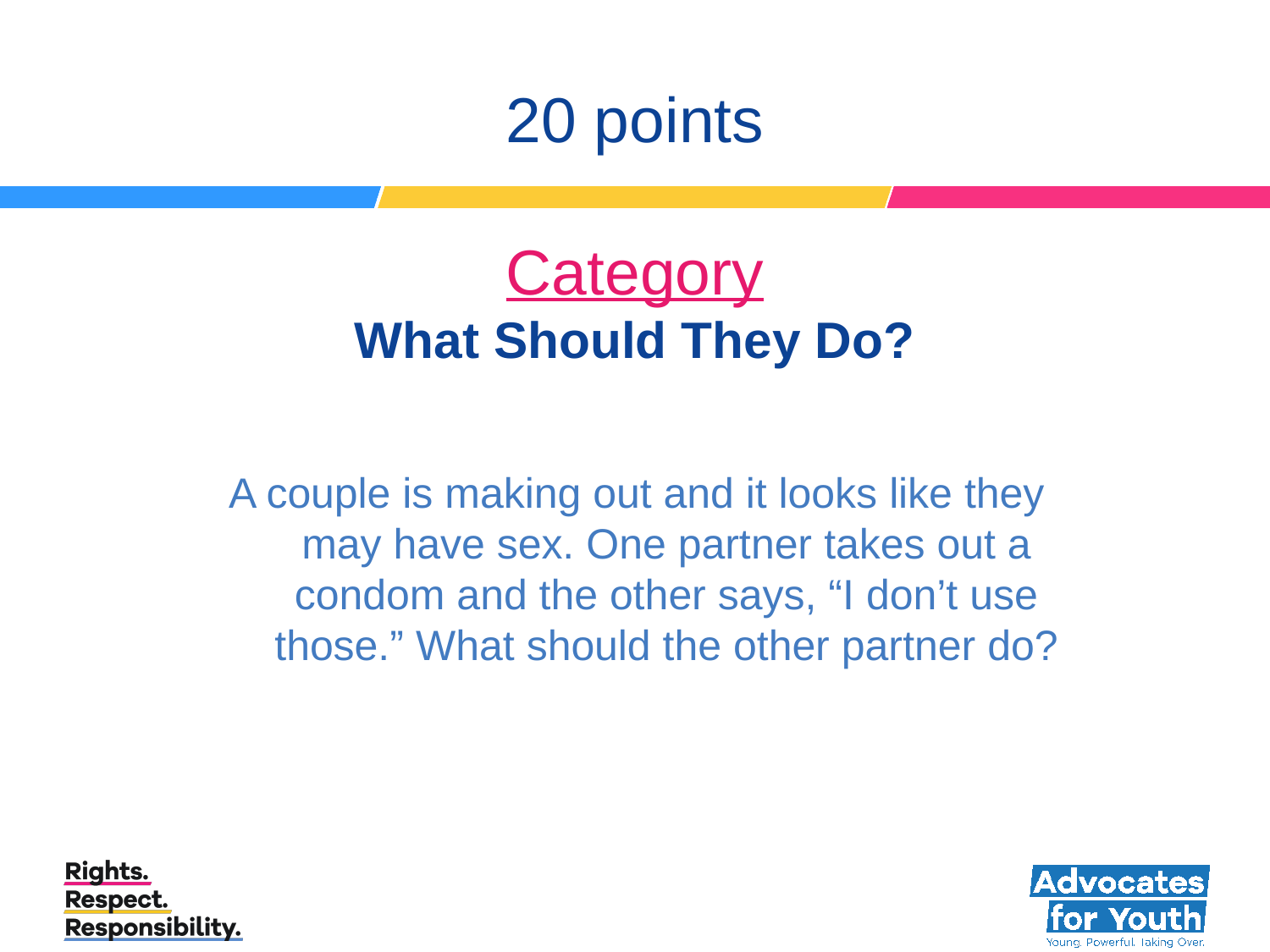

# 20 points Category What Should They Do?
A couple is making out and it looks like they may have sex. One partner takes out a condom and the other says, “I don’t use those.” What should the other partner do?